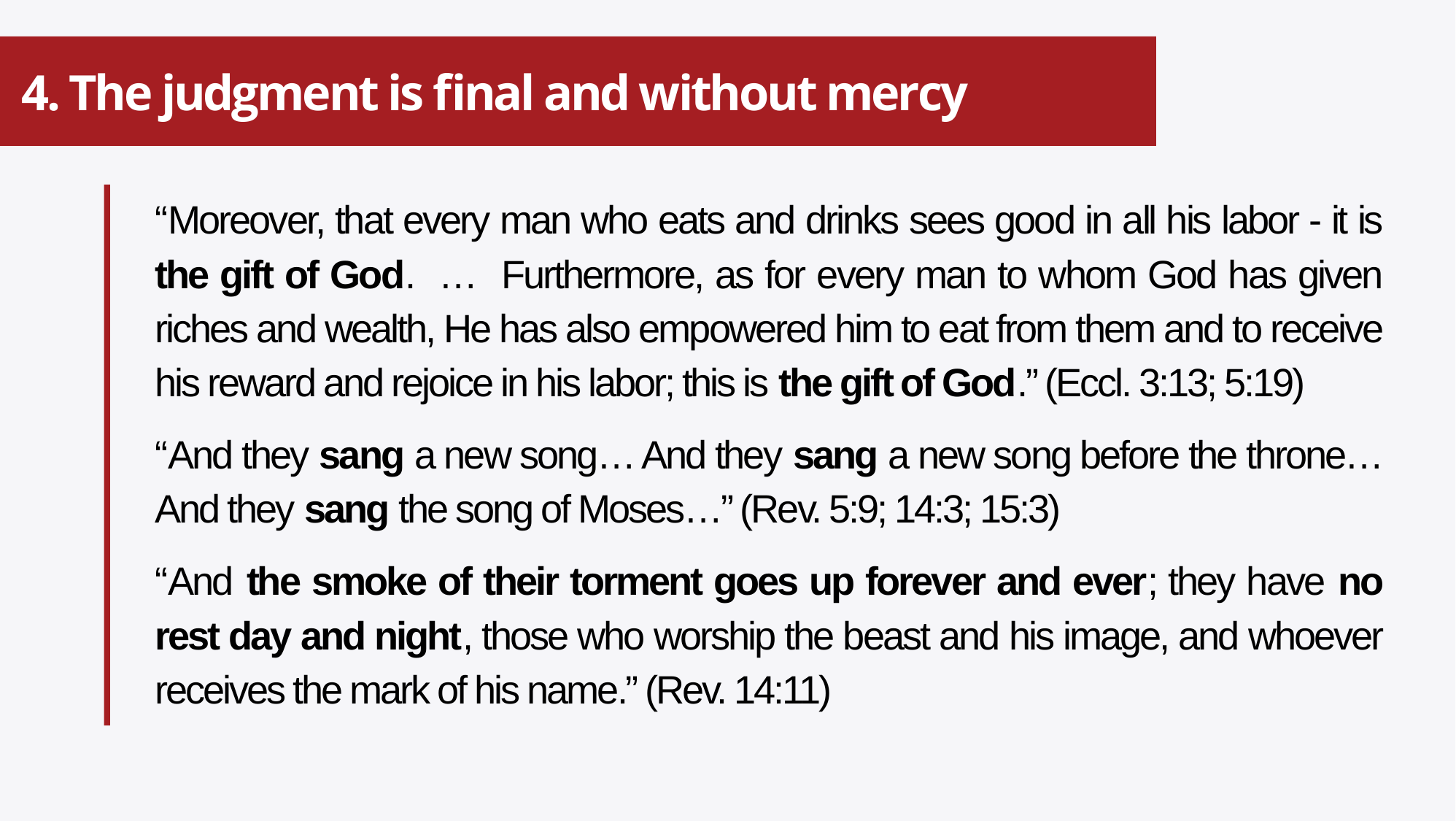

# 4. The judgment is final and without mercy
“Moreover, that every man who eats and drinks sees good in all his labor - it is the gift of God.  …  Furthermore, as for every man to whom God has given riches and wealth, He has also empowered him to eat from them and to receive his reward and rejoice in his labor; this is the gift of God.” (Eccl. 3:13; 5:19)
“And they sang a new song… And they sang a new song before the throne… And they sang the song of Moses…” (Rev. 5:9; 14:3; 15:3)
“And the smoke of their torment goes up forever and ever; they have no rest day and night, those who worship the beast and his image, and whoever receives the mark of his name.” (Rev. 14:11)